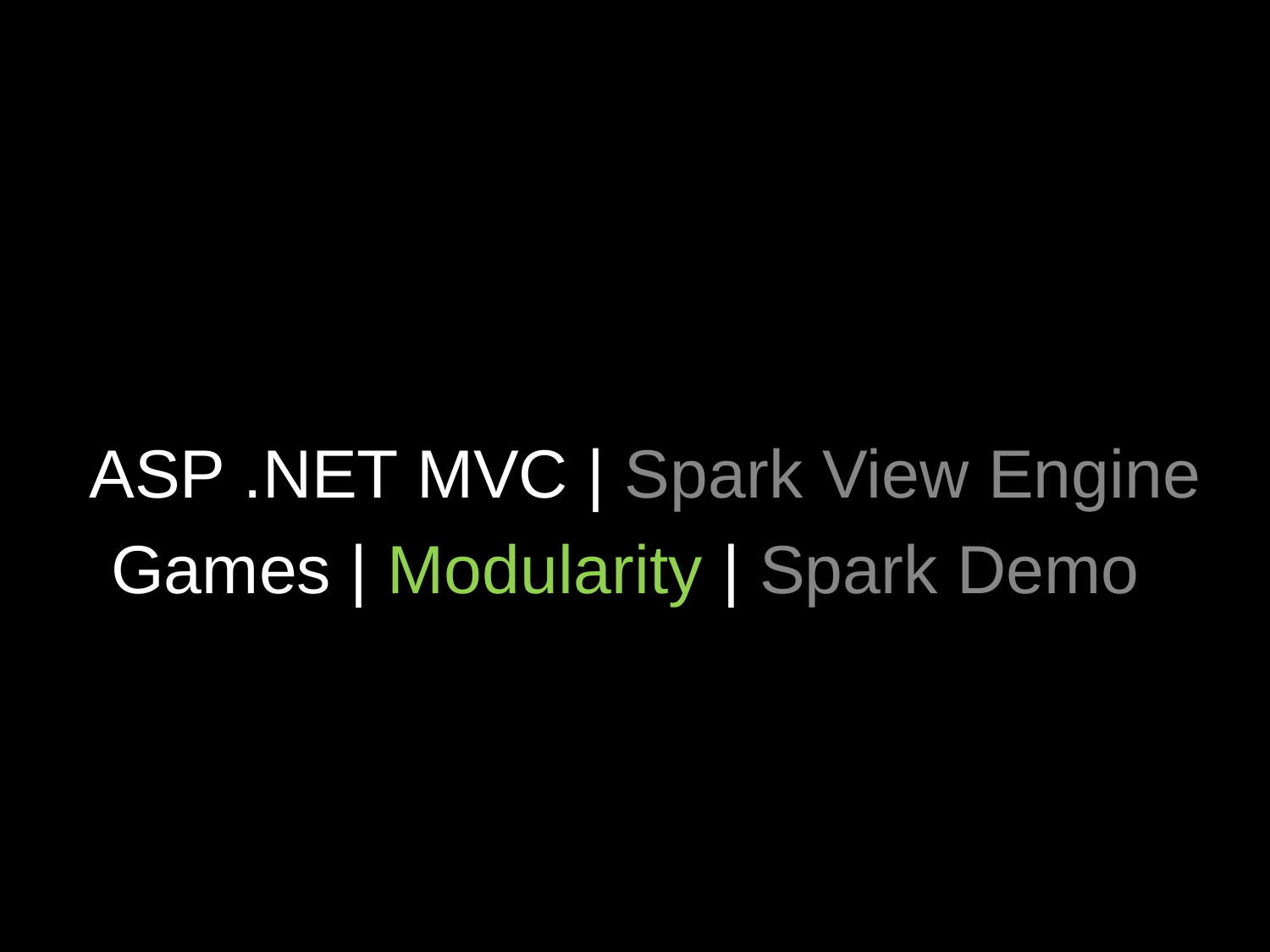

# ASP .NET MVC | Spark View Engine
Games | Modularity | Spark Demo